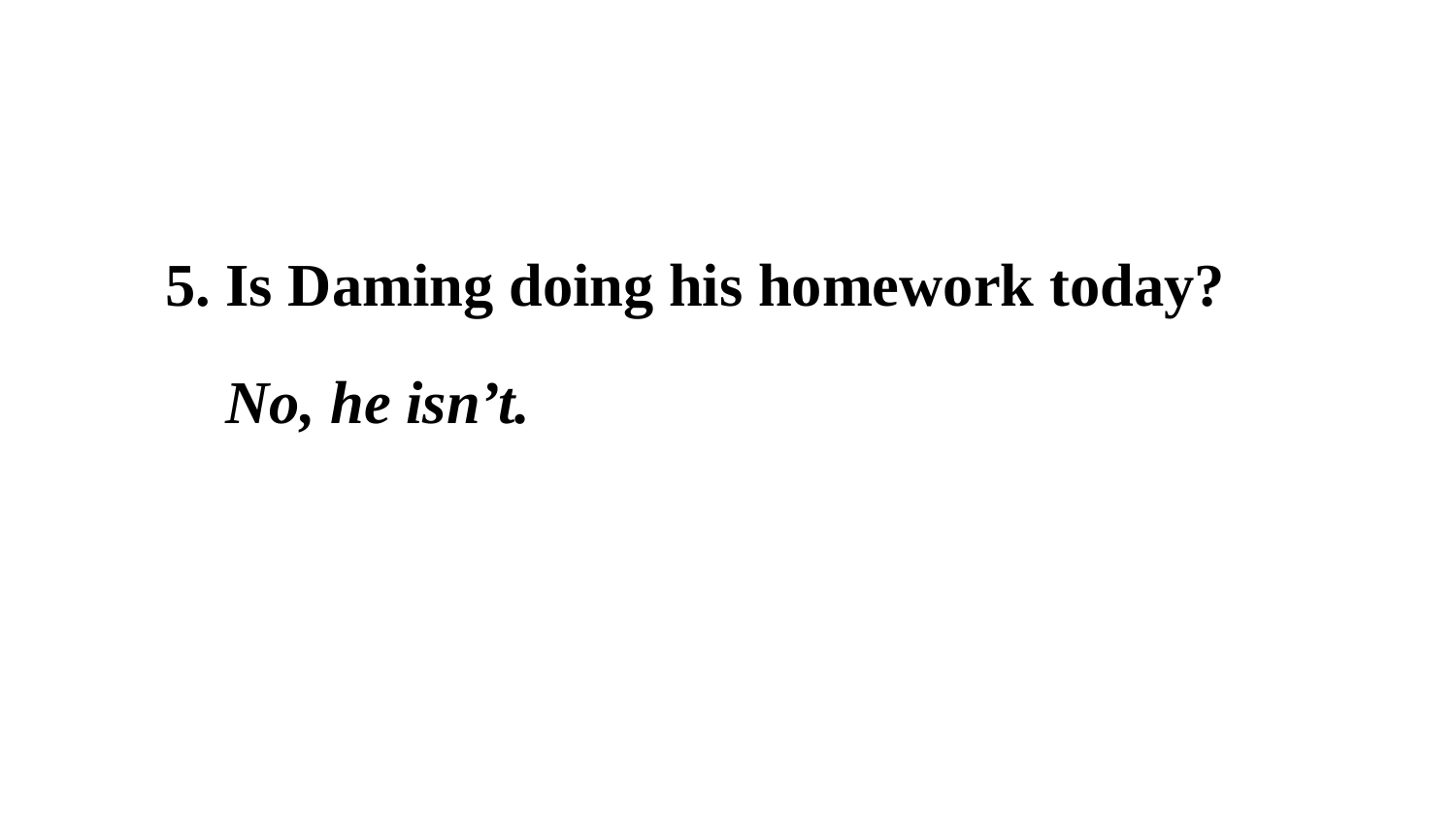

5. Is Daming doing his homework today?
No, he isn’t.